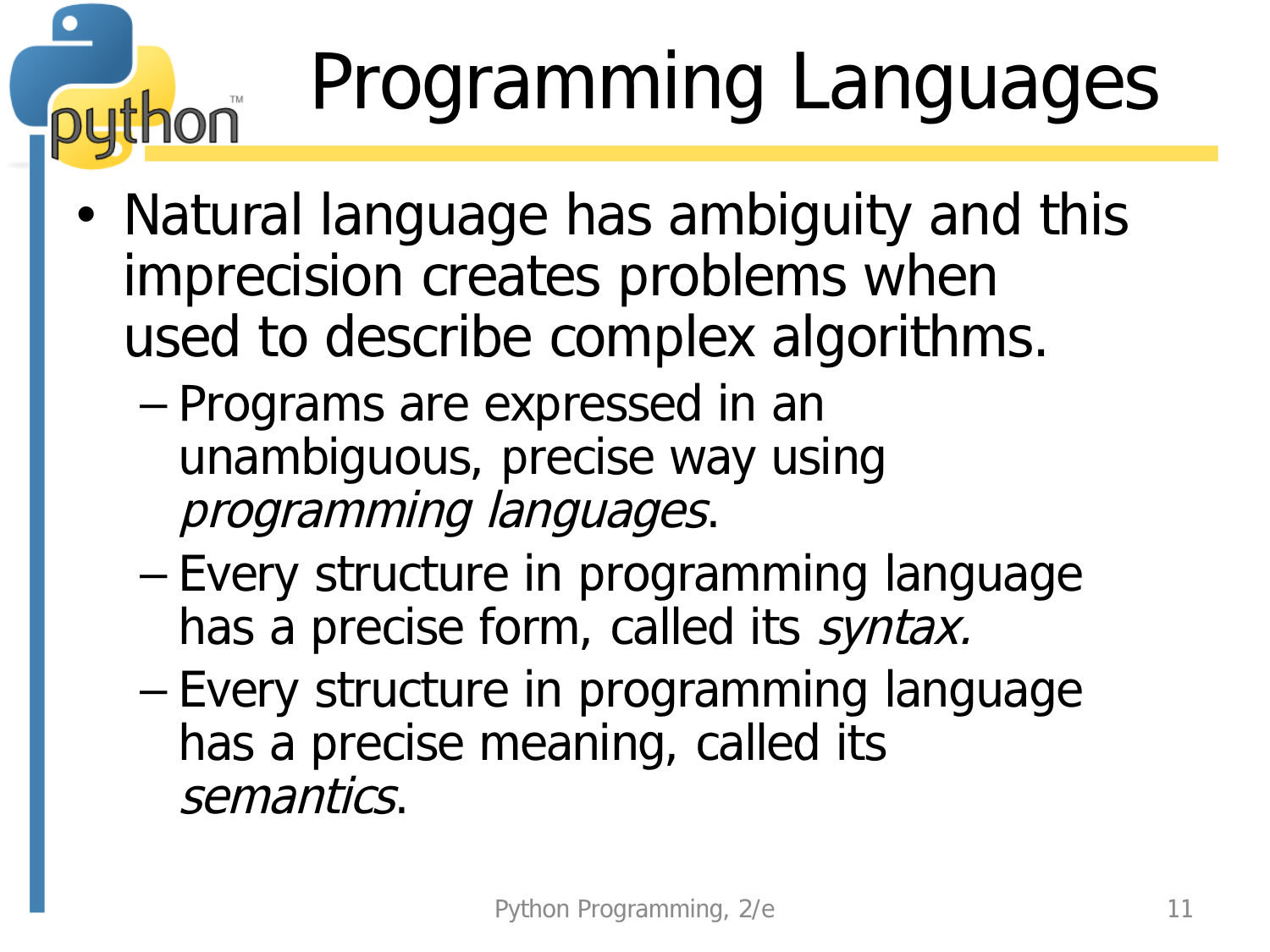

# Programming Languages
Natural language has ambiguity and this imprecision creates problems when used to describe complex algorithms.
Programs are expressed in an unambiguous, precise way using programming languages.
Every structure in programming language has a precise form, called its syntax.
Every structure in programming language has a precise meaning, called its semantics.
Python Programming, 2/e
11